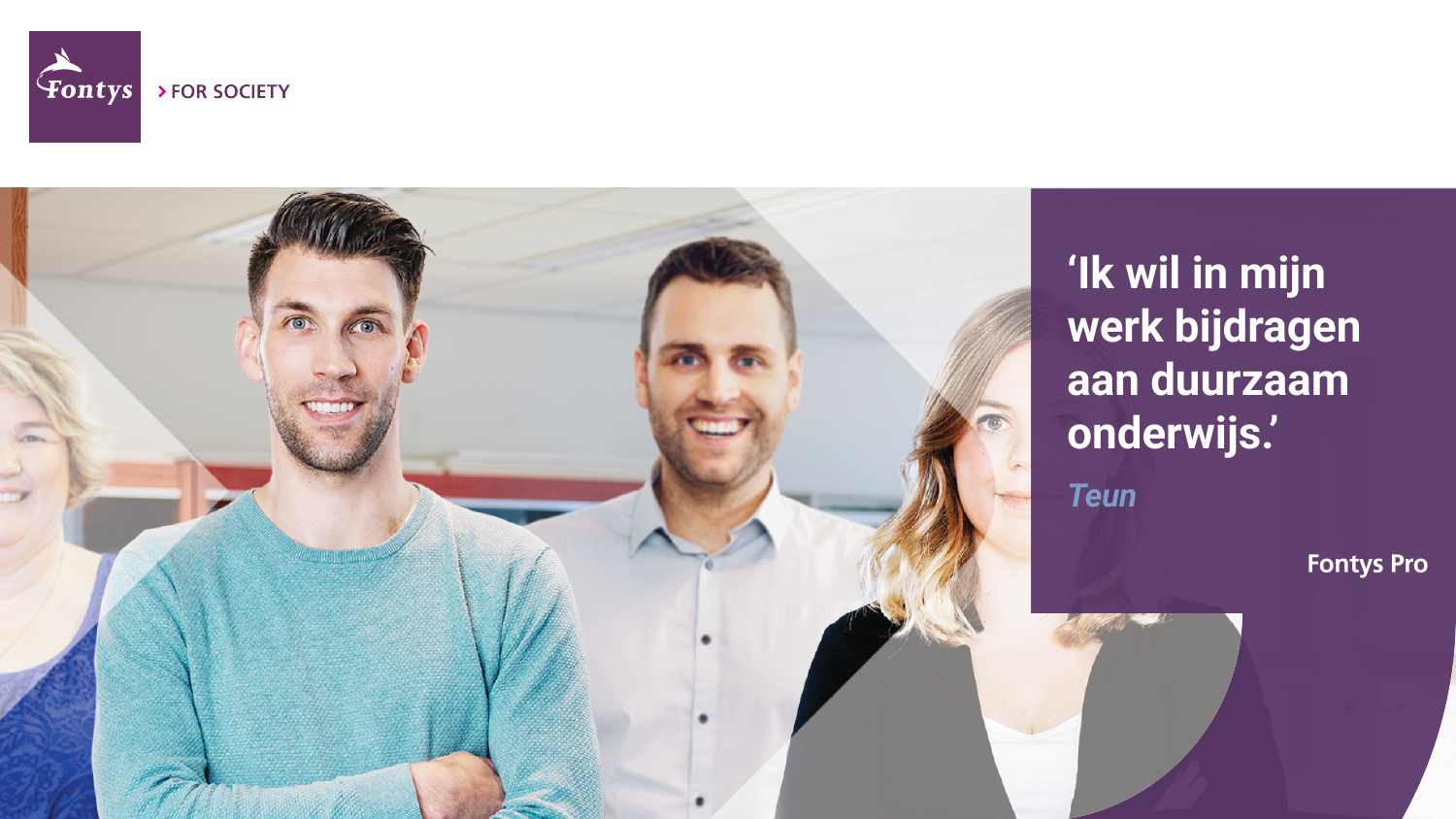

‘Ik wil in mijn 
werk bijdragen 
aan duurzaam 
onderwijs.’
Teun